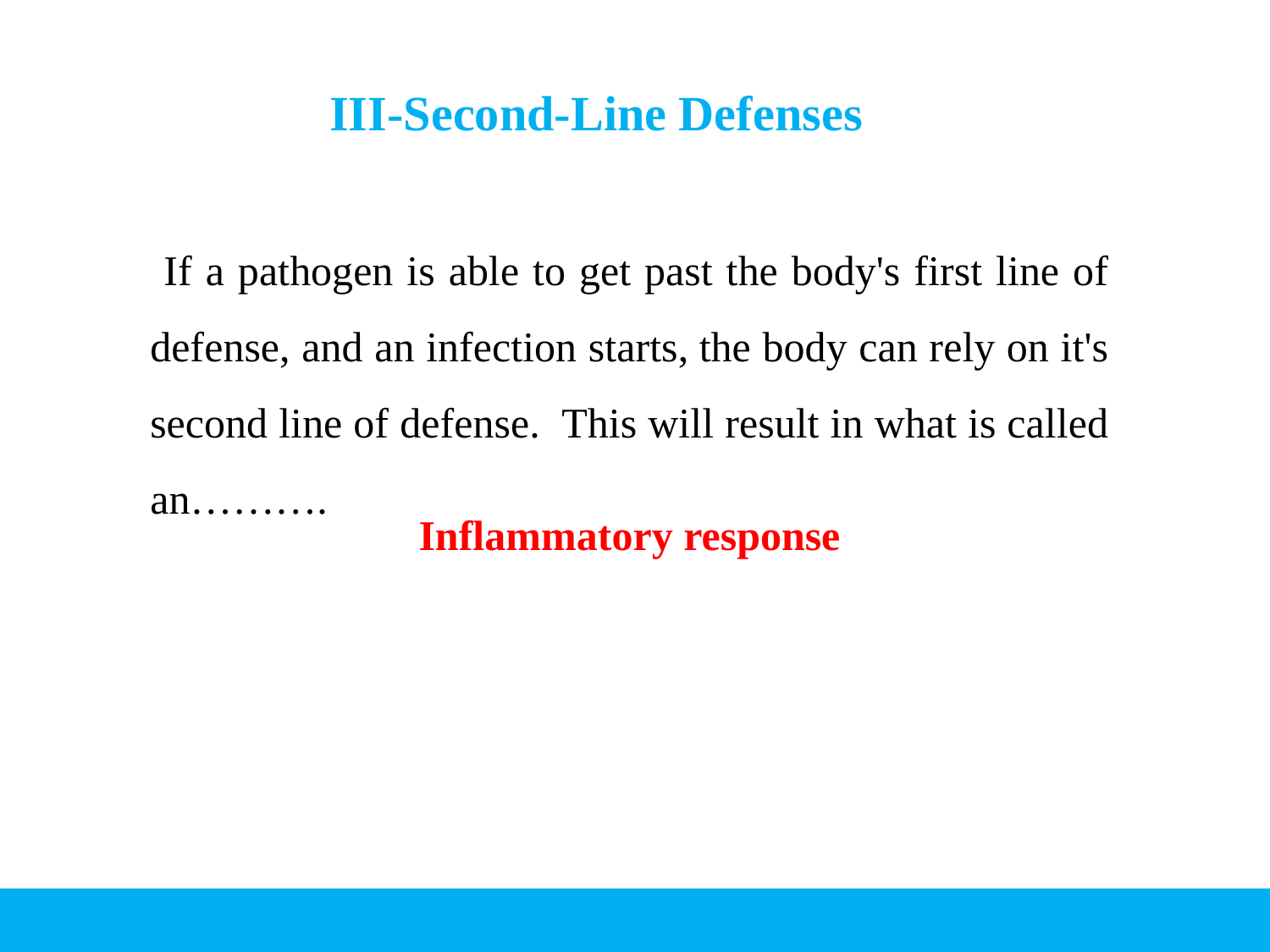

# III-Second-Line Defenses
 If a pathogen is able to get past the body's first line of defense, and an infection starts, the body can rely on it's second line of defense.  This will result in what is called an……….
Inflammatory response